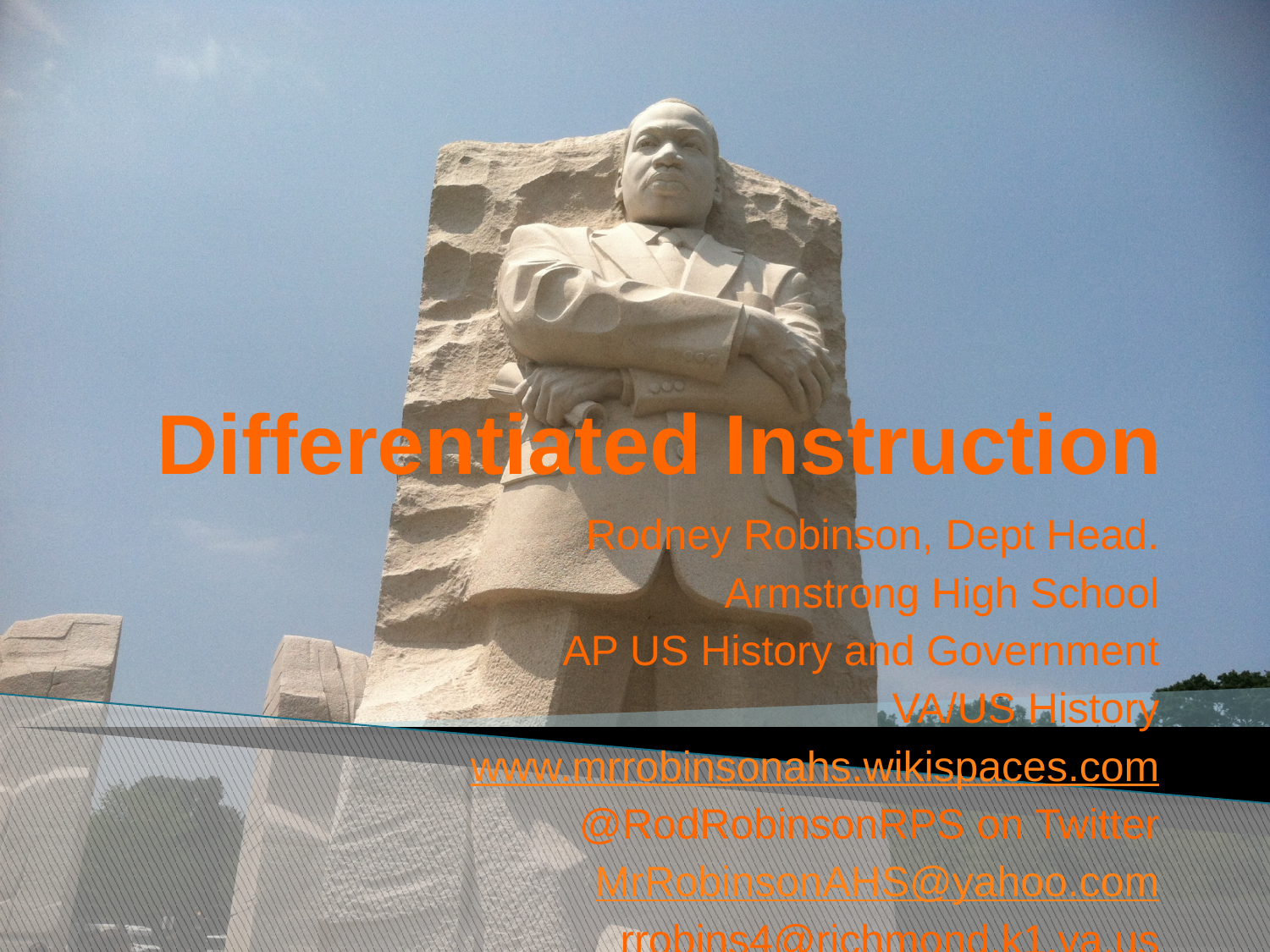

# Differentiated Instruction
Rodney Robinson, Dept Head.
Armstrong High School
AP US History and Government
VA/US History
www.mrrobinsonahs.wikispaces.com
@RodRobinsonRPS on Twitter
MrRobinsonAHS@yahoo.com
rrobins4@richmond.k1.va.us